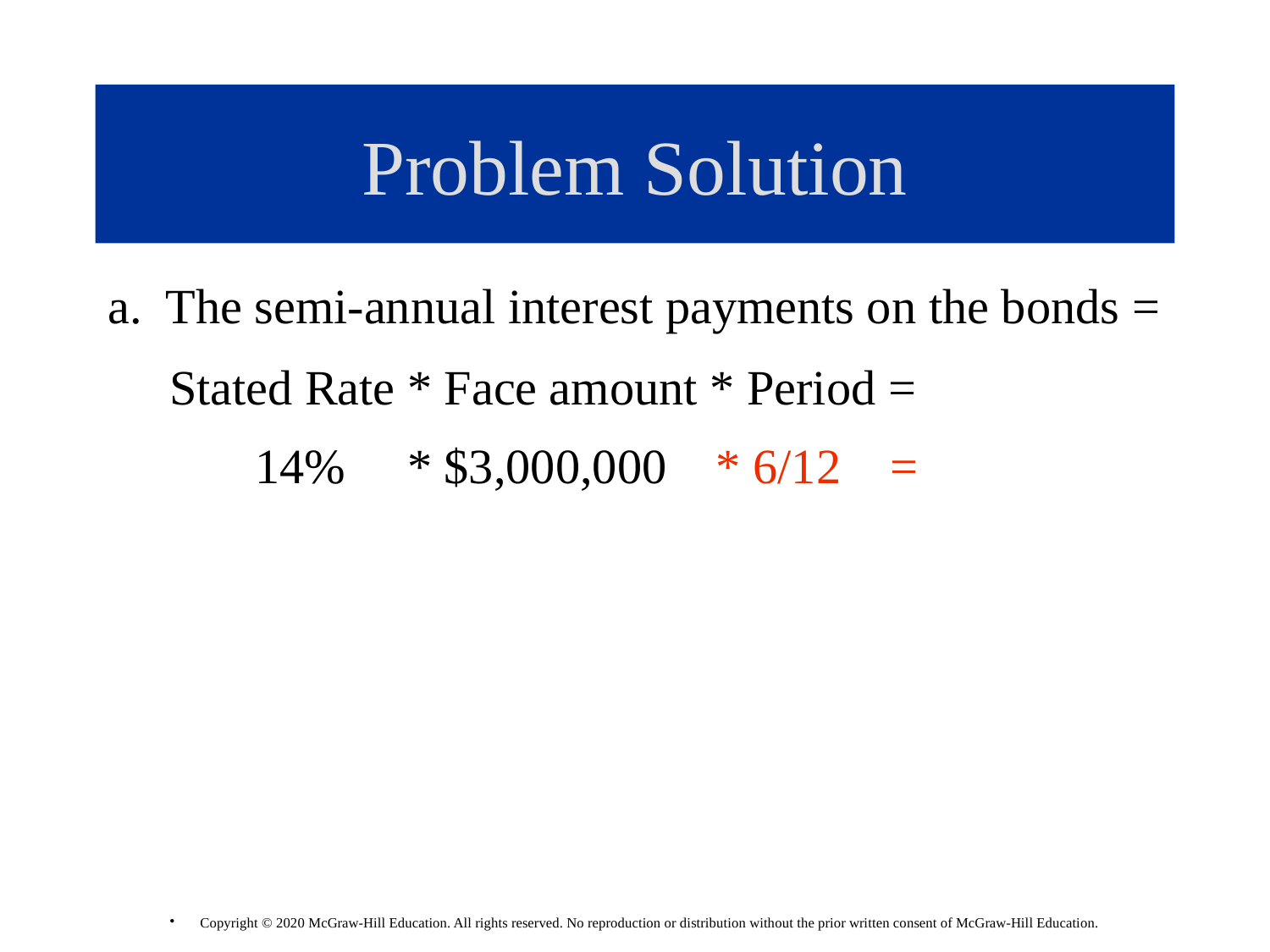

# Problem Solution
a.  The semi-annual interest payments on the bonds =

     Stated Rate * Face amount * Period =

            14%     * $3,000,000    * 6/12    =